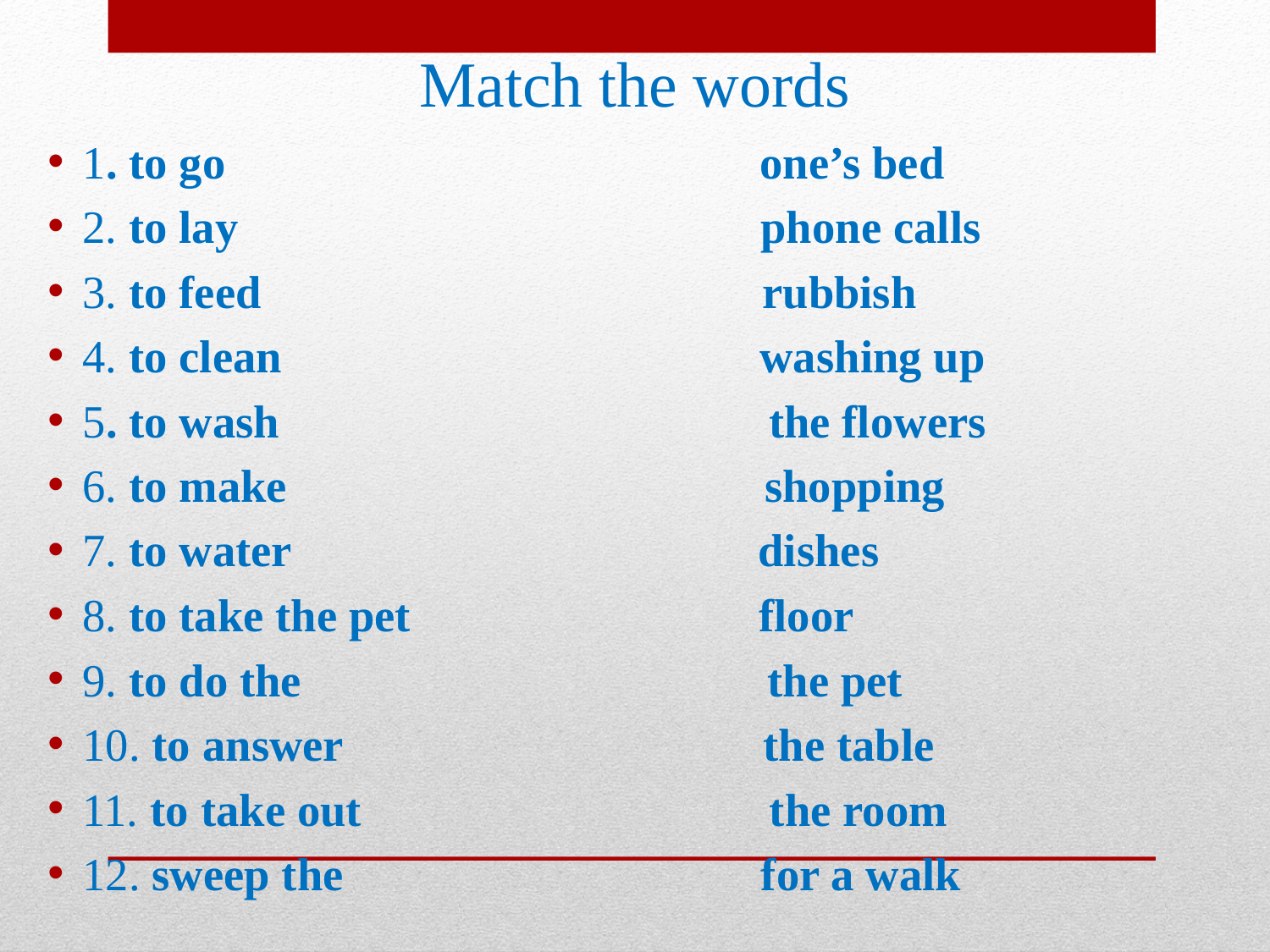

# Match the words
1. to go                                              one’s bed
2. to lay                                             phone calls
3. to feed                                           rubbish
4. to clean                                         washing up
5. to wash                                          the flowers
6. to make                                         shopping
7. to water                                        dishes
8. to take the pet                              floor
9. to do the                                        the pet
10. to answer                                    the table
11. to take out                                   the room
12. sweep the                                    for a walk